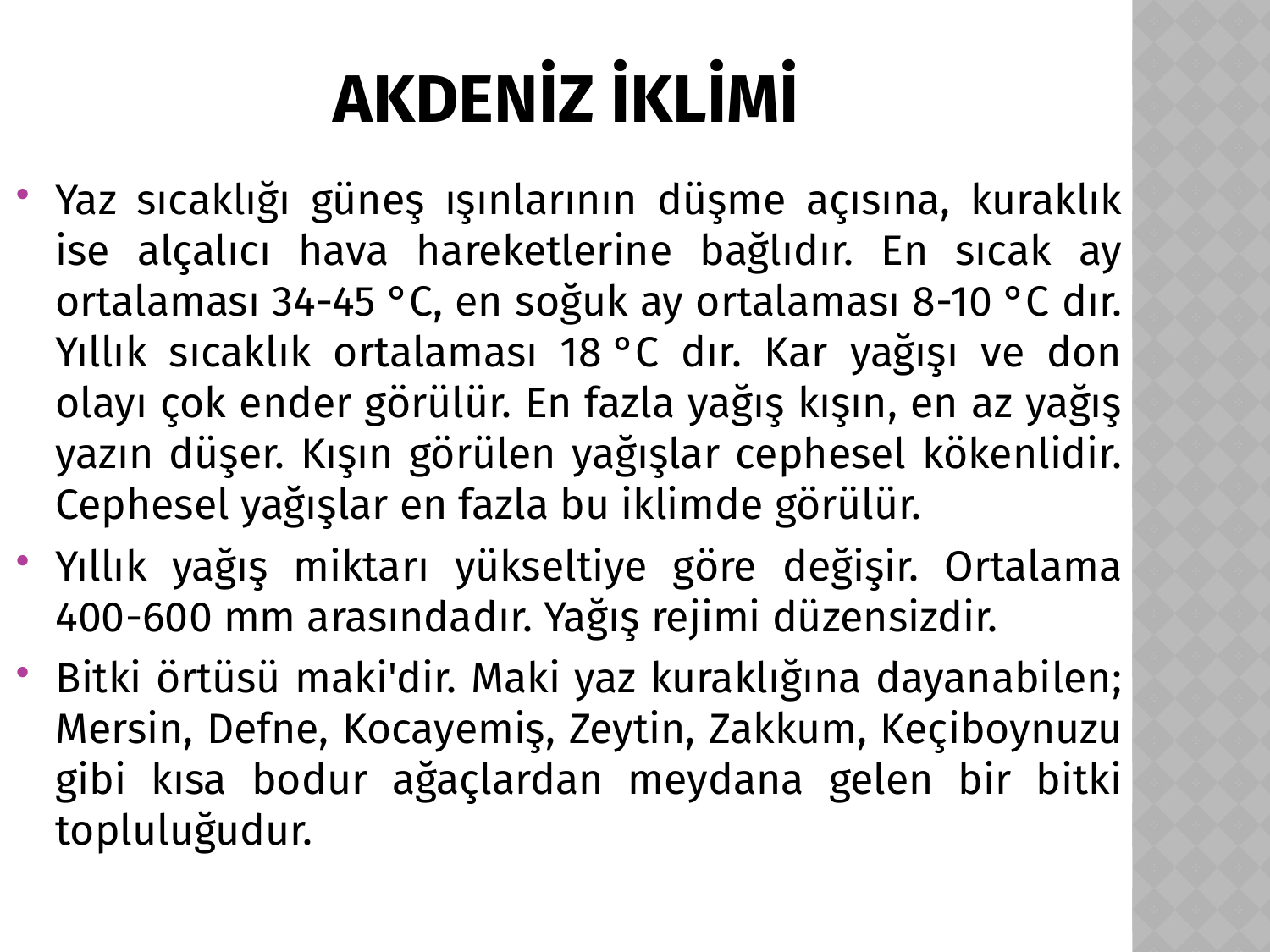

# AKDENİZ İKLİMİ
Yaz sıcaklığı güneş ışınlarının düşme açısına, kuraklık ise alçalıcı hava hareketlerine bağlıdır. En sıcak ay ortalaması 34-45 °C, en soğuk ay ortalaması 8-10 °C dır. Yıllık sıcaklık ortalaması 18 °C dır. Kar yağışı ve don olayı çok ender görülür. En fazla yağış kışın, en az yağış yazın düşer. Kışın görülen yağışlar cephesel kökenlidir. Cephesel yağışlar en fazla bu iklimde görülür.
Yıllık yağış miktarı yükseltiye göre değişir. Ortalama 400-600 mm arasındadır. Yağış rejimi düzensizdir.
Bitki örtüsü maki'dir. Maki yaz kuraklığına dayanabilen; Mersin, Defne, Kocayemiş, Zeytin, Zakkum, Keçiboynuzu gibi kısa bodur ağaçlardan meydana gelen bir bitki topluluğudur.